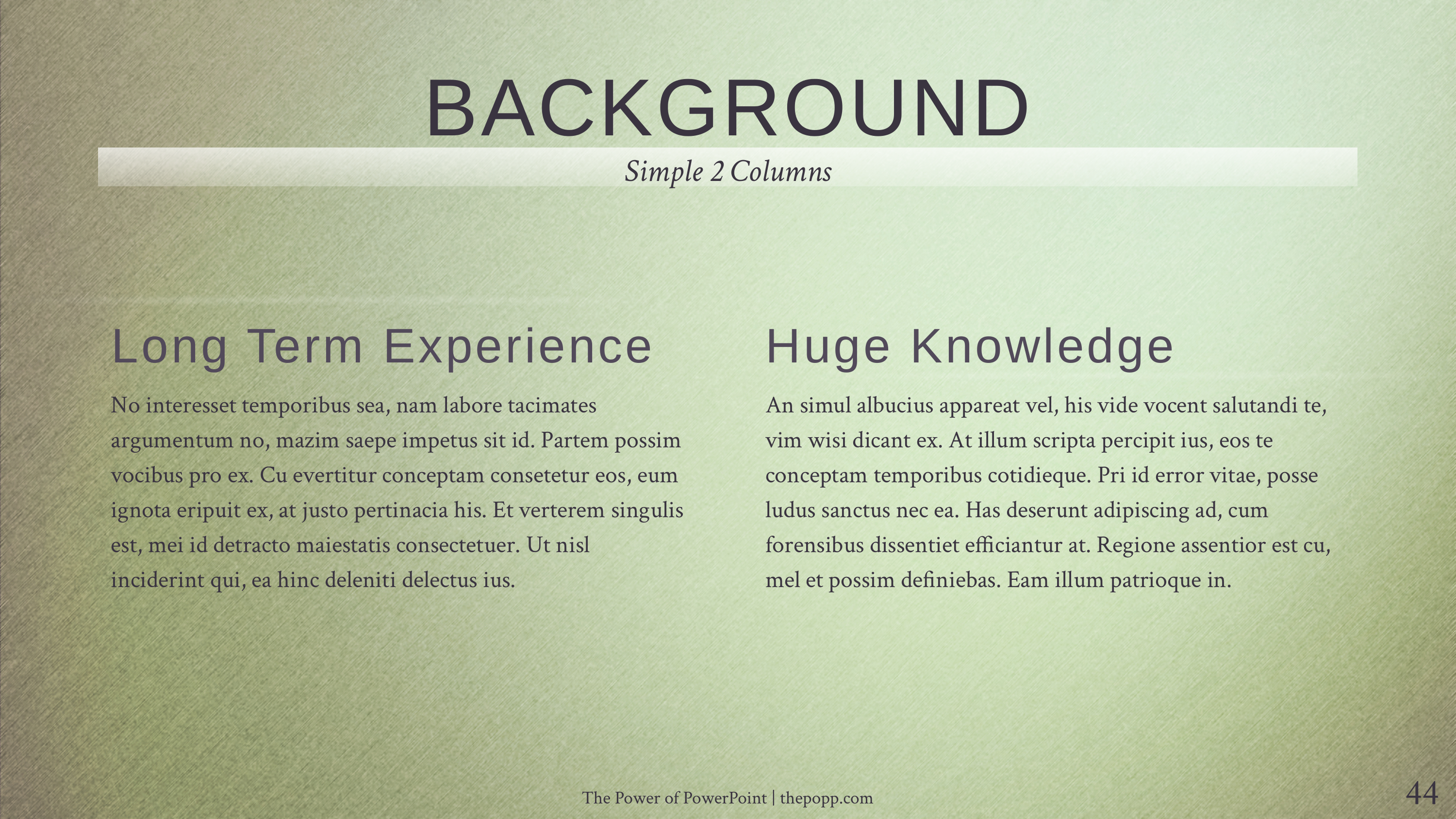

# BACKGROUND
Simple 2 Columns
Long Term Experience
Huge Knowledge
No interesset temporibus sea, nam labore tacimates argumentum no, mazim saepe impetus sit id. Partem possim vocibus pro ex. Cu evertitur conceptam consetetur eos, eum ignota eripuit ex, at justo pertinacia his. Et verterem singulis est, mei id detracto maiestatis consectetuer. Ut nisl inciderint qui, ea hinc deleniti delectus ius.
An simul albucius appareat vel, his vide vocent salutandi te, vim wisi dicant ex. At illum scripta percipit ius, eos te conceptam temporibus cotidieque. Pri id error vitae, posse ludus sanctus nec ea. Has deserunt adipiscing ad, cum forensibus dissentiet efficiantur at. Regione assentior est cu, mel et possim definiebas. Eam illum patrioque in.
44
The Power of PowerPoint | thepopp.com